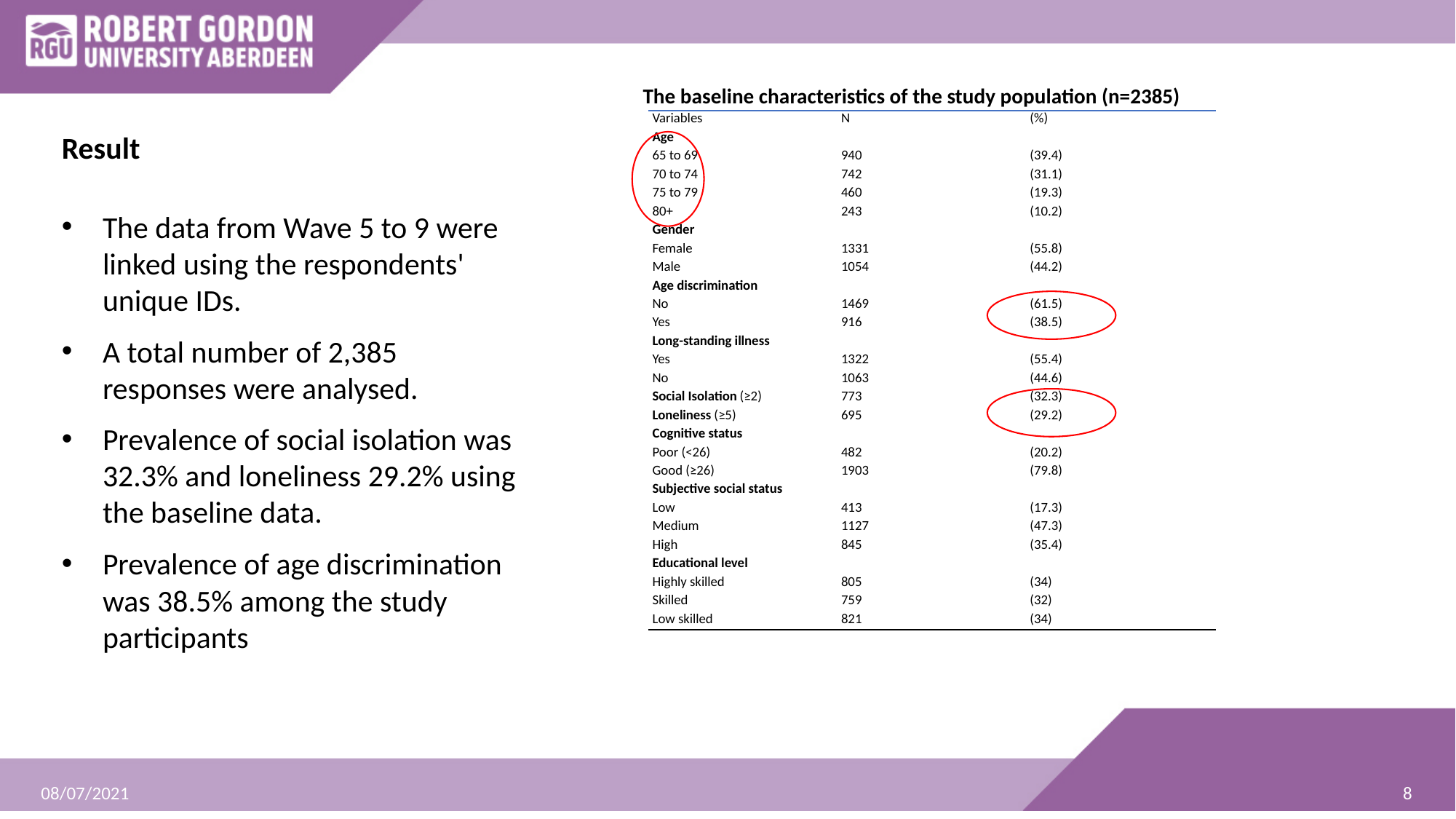

The baseline characteristics of the study population (n=2385)
| Variables | N | (%) |
| --- | --- | --- |
| Age |  |  |
| 65 to 69 | 940 | (39.4) |
| 70 to 74 | 742 | (31.1) |
| 75 to 79 | 460 | (19.3) |
| 80+ | 243 | (10.2) |
| Gender |  |  |
| Female | 1331 | (55.8) |
| Male | 1054 | (44.2) |
| Age discrimination |  |  |
| No | 1469 | (61.5) |
| Yes | 916 | (38.5) |
| Long-standing illness |  |  |
| Yes | 1322 | (55.4) |
| No | 1063 | (44.6) |
| Social Isolation (≥2) | 773 | (32.3) |
| Loneliness (≥5) | 695 | (29.2) |
| Cognitive status |  |  |
| Poor (<26) | 482 | (20.2) |
| Good (≥26) | 1903 | (79.8) |
| Subjective social status |  |  |
| Low | 413 | (17.3) |
| Medium | 1127 | (47.3) |
| High | 845 | (35.4) |
| Educational level |  |  |
| Highly skilled | 805 | (34) |
| Skilled | 759 | (32) |
| Low skilled | 821 | (34) |
# Result

The data from Wave 5 to 9 were linked using the respondents' unique IDs.
A total number of 2,385 responses were analysed.
Prevalence of social isolation was 32.3% and loneliness 29.2% using the baseline data.
Prevalence of age discrimination was 38.5% among the study participants

8
08/07/2021